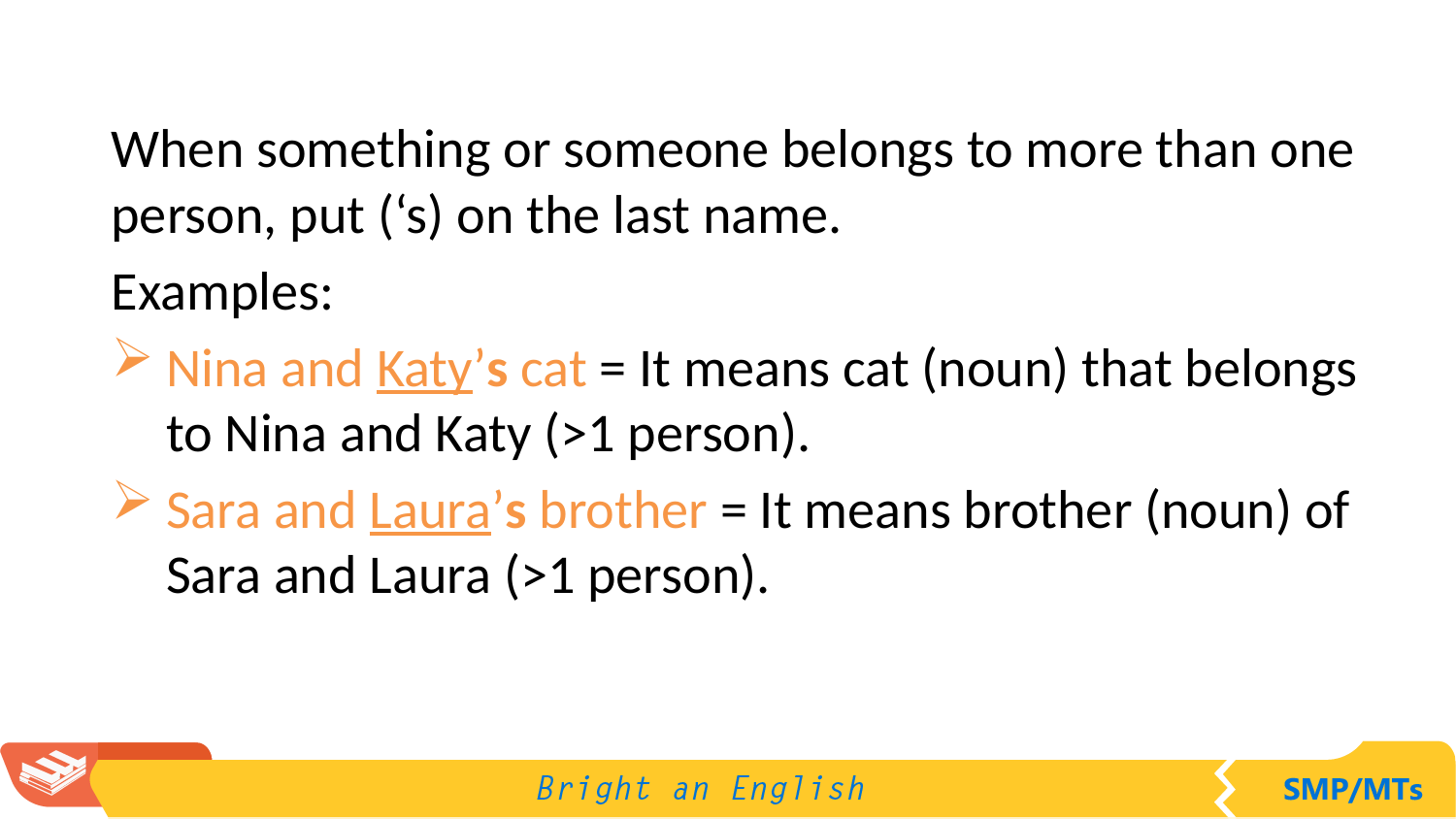

When something or someone belongs to more than one person, put (‘s) on the last name.
Examples:
Nina and Katy’s cat = It means cat (noun) that belongs to Nina and Katy (>1 person).
Sara and Laura’s brother = It means brother (noun) of Sara and Laura (>1 person).